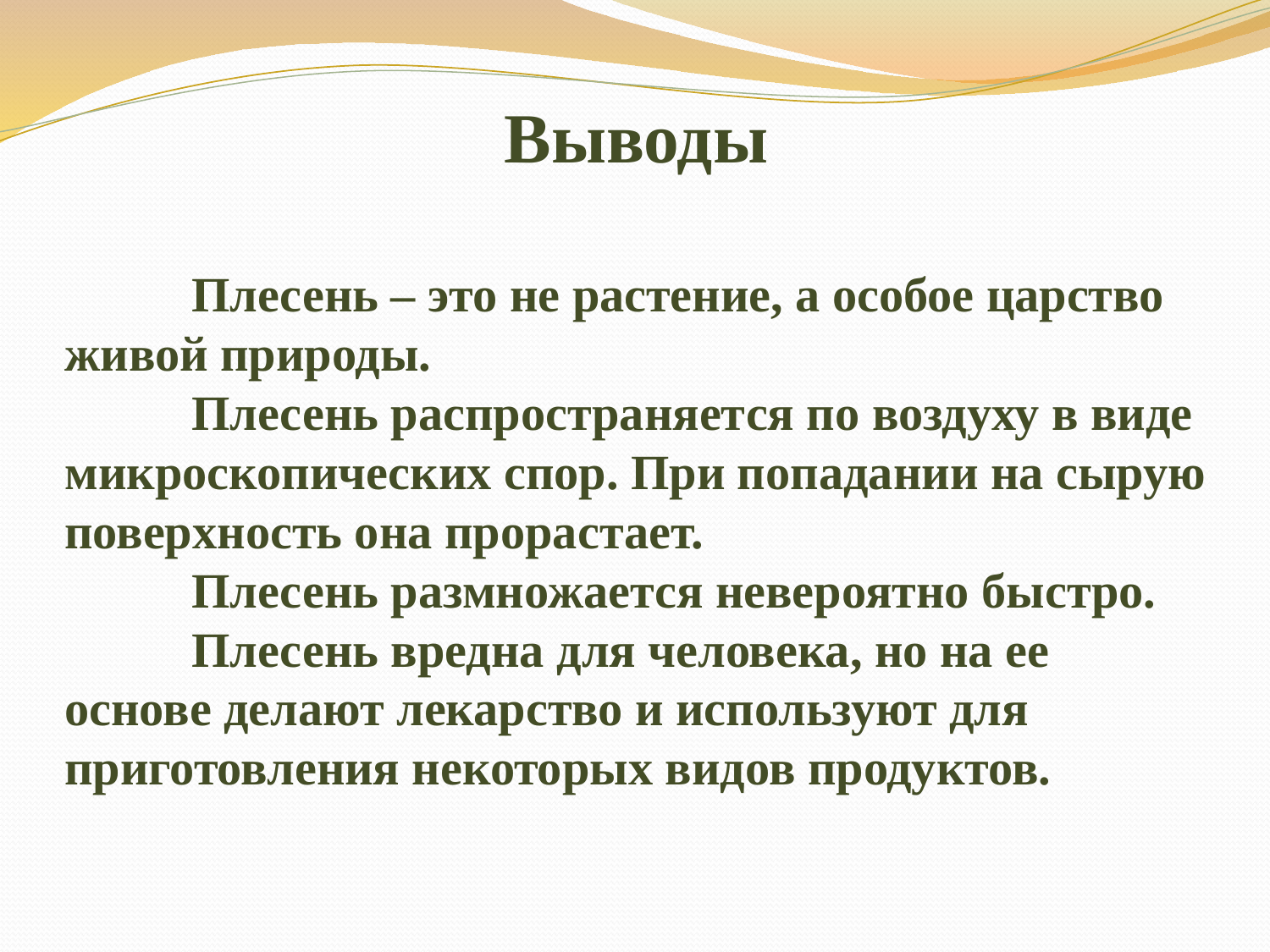

Выводы
# Плесень – это не растение, а особое царство живой природы. Плесень распространяется по воздуху в виде микроскопических спор. При попадании на сырую поверхность она прорастает. Плесень размножается невероятно быстро. Плесень вредна для человека, но на ее основе делают лекарство и используют для приготовления некоторых видов продуктов.